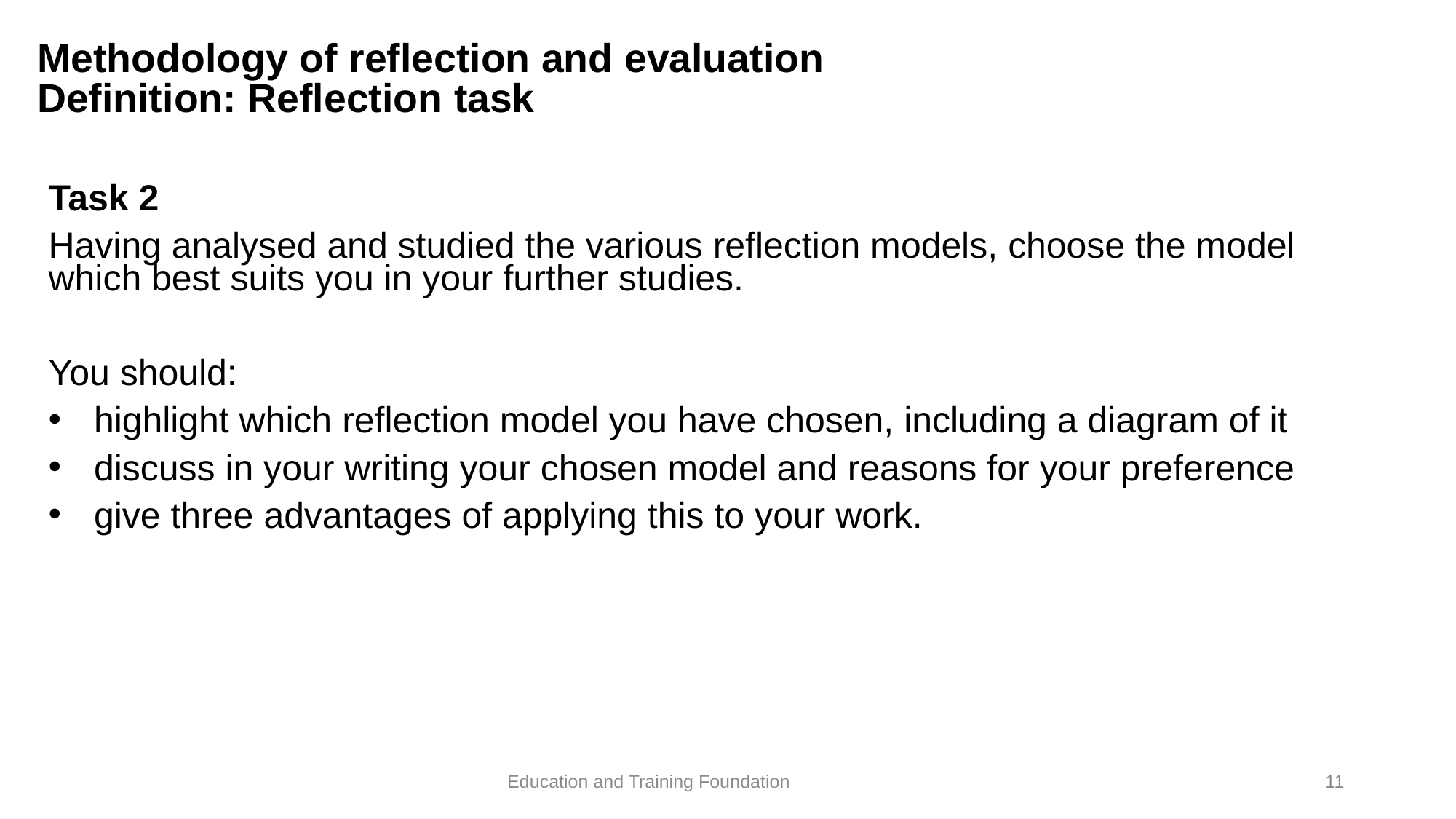

# Methodology of reflection and evaluation Definition: Reflection task
Task 2
Having analysed and studied the various reflection models, choose the model which best suits you in your further studies.

You should:
highlight which reflection model you have chosen, including a diagram of it
discuss in your writing your chosen model and reasons for your preference
give three advantages of applying this to your work.

11
Education and Training Foundation